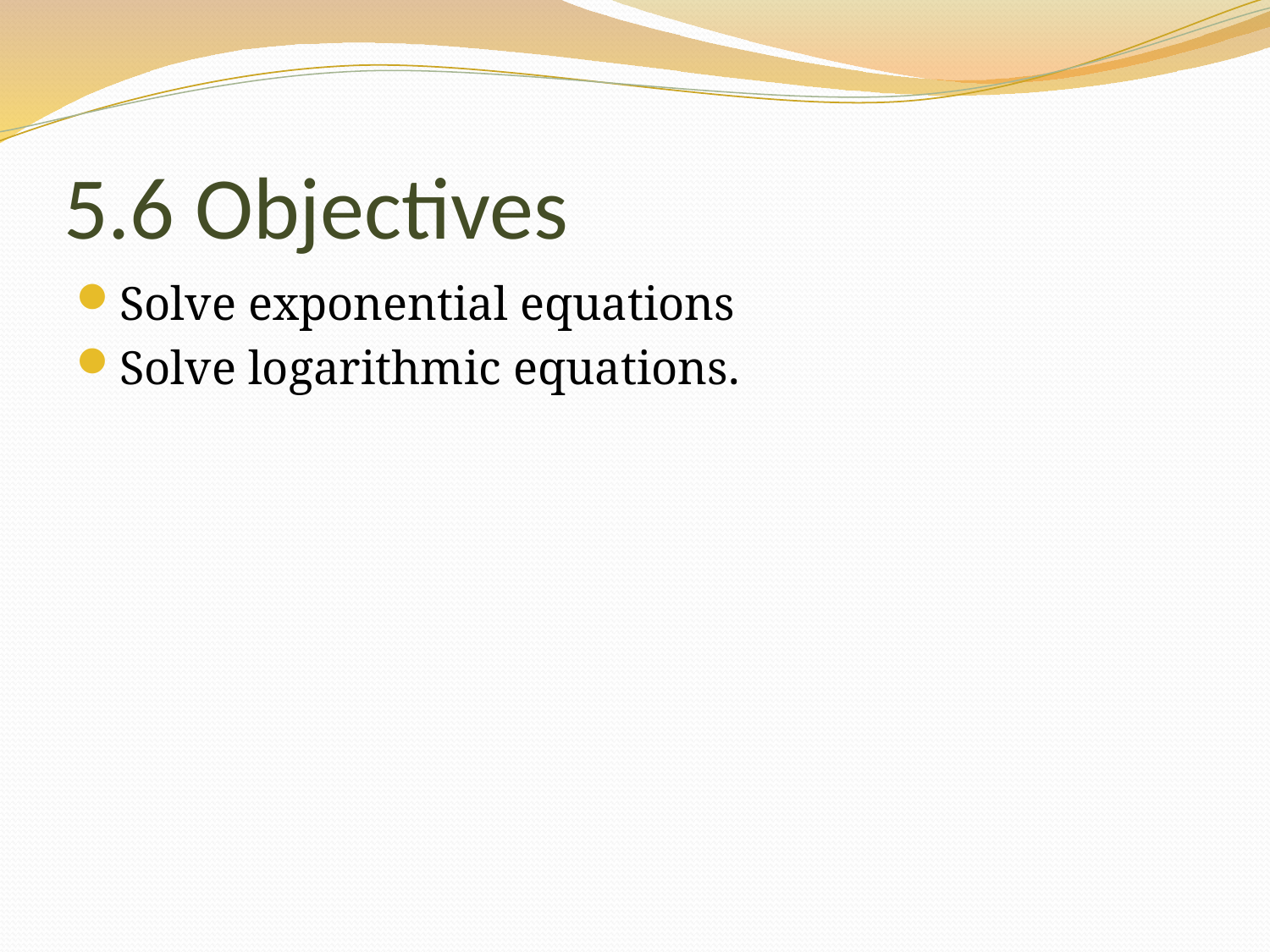

# 5.6 Objectives
Solve exponential equations
Solve logarithmic equations.